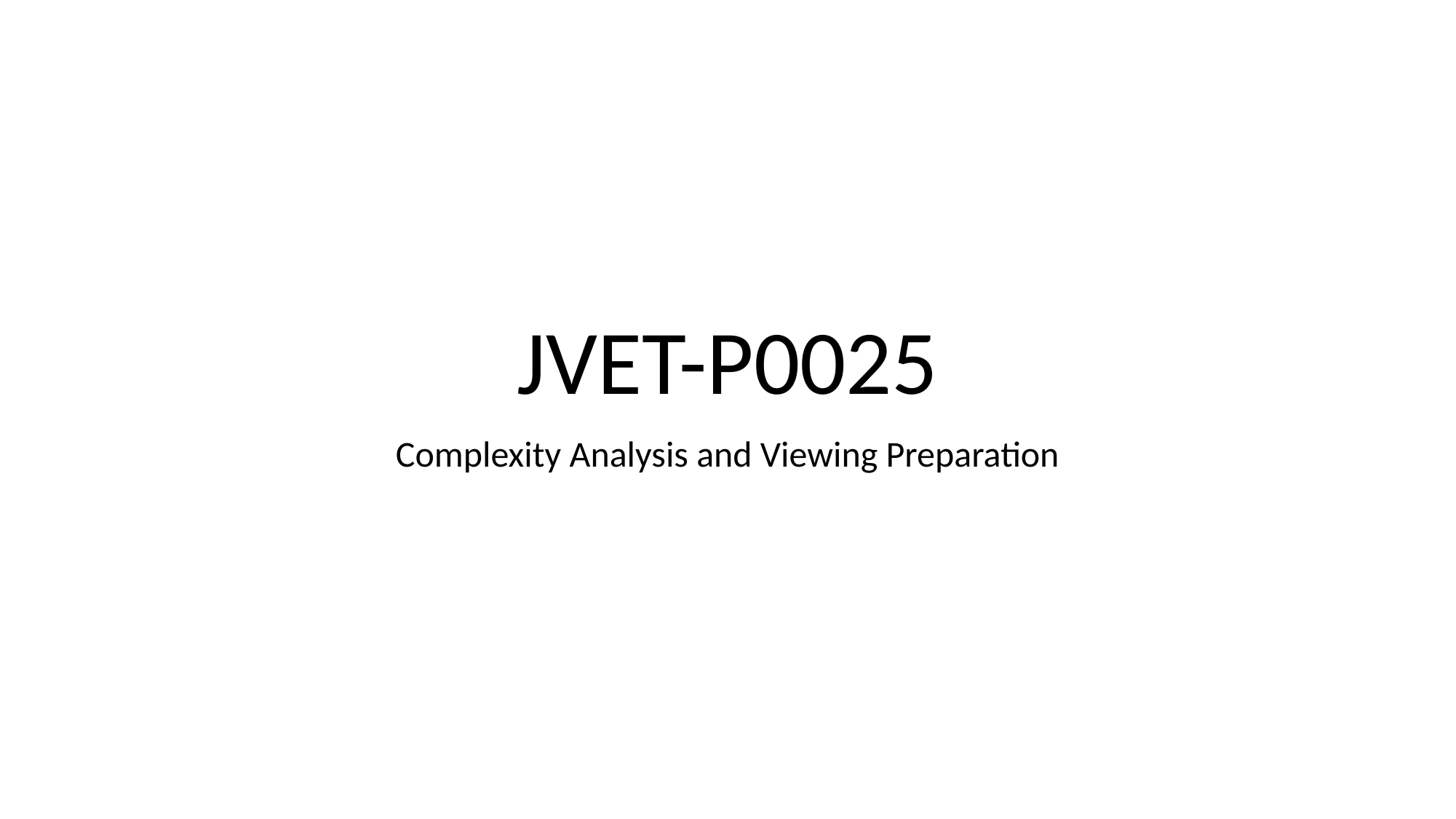

# JVET-P0025
Complexity Analysis and Viewing Preparation